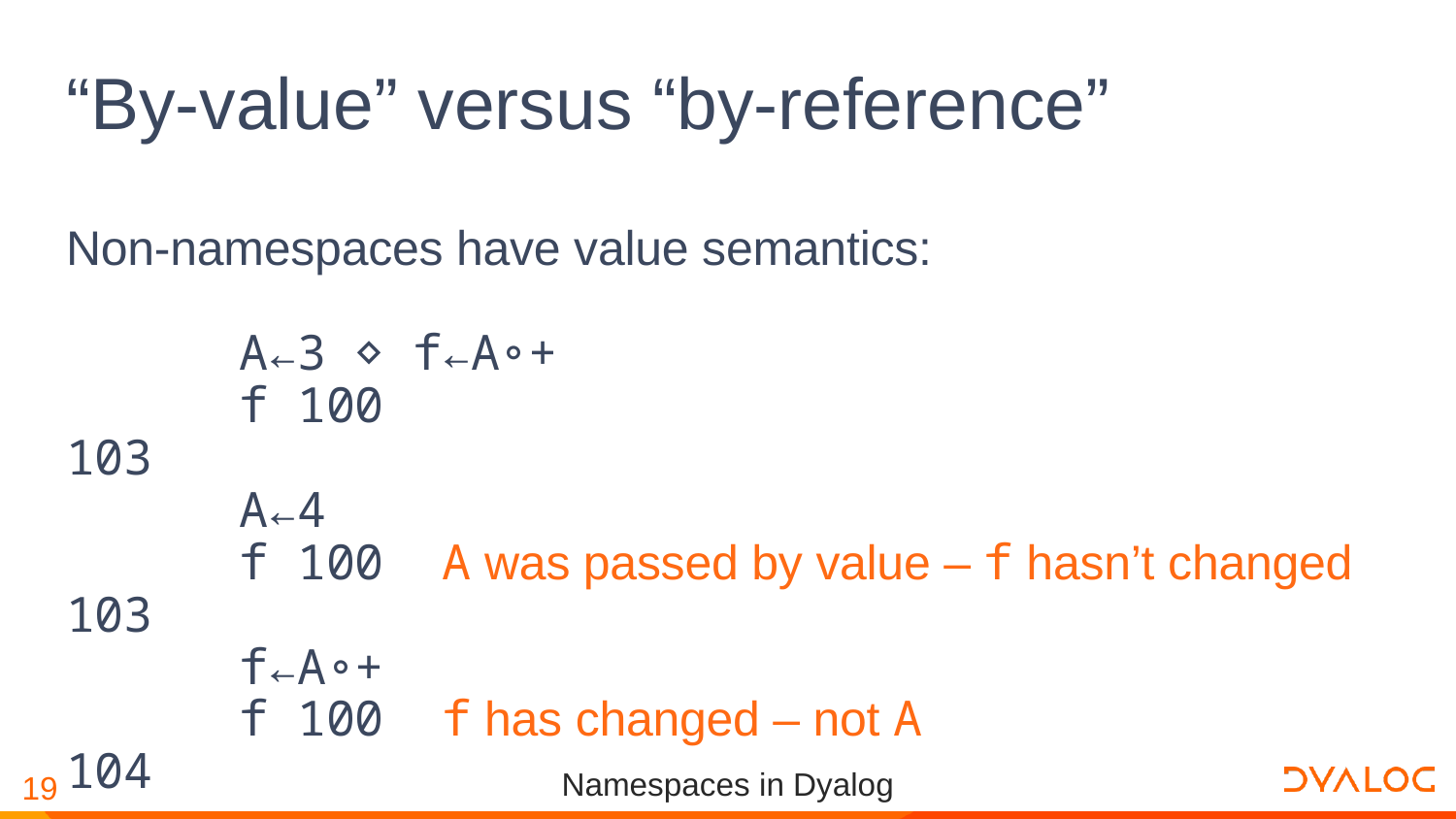

# “By-value” versus “by-reference”
Non-namespaces have value semantics:

      A←3 ⋄ f←A∘+
      f 100
103
      A←4
      f 100  A was passed by value – f hasn’t changed
103
      f←A∘+
      f 100  f has changed – not A
104